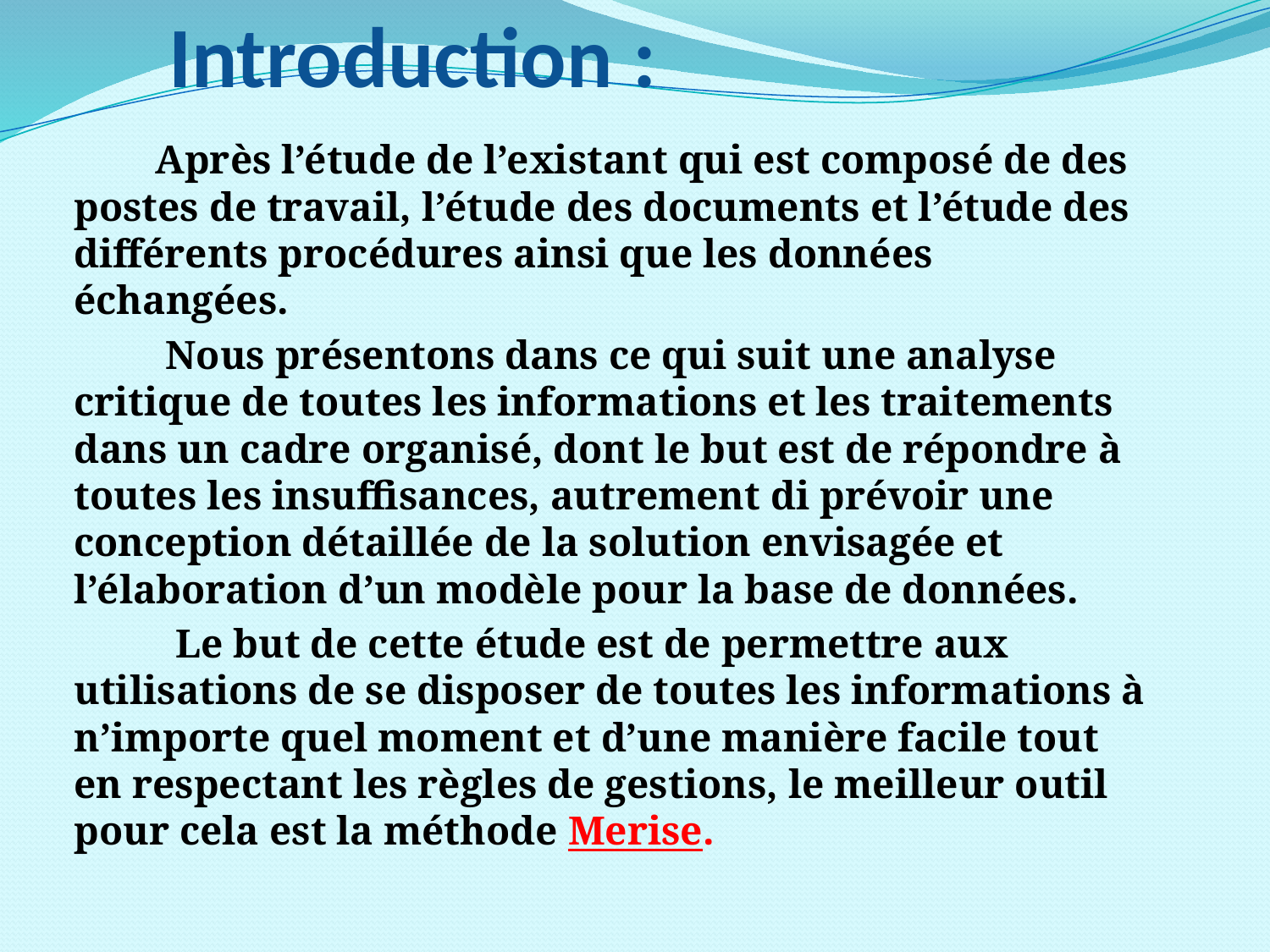

# Introduction :
        Après l’étude de l’existant qui est composé de des postes de travail, l’étude des documents et l’étude des différents procédures ainsi que les données échangées.
         Nous présentons dans ce qui suit une analyse critique de toutes les informations et les traitements dans un cadre organisé, dont le but est de répondre à toutes les insuffisances, autrement di prévoir une conception détaillée de la solution envisagée et l’élaboration d’un modèle pour la base de données.
          Le but de cette étude est de permettre aux utilisations de se disposer de toutes les informations à n’importe quel moment et d’une manière facile tout en respectant les règles de gestions, le meilleur outil pour cela est la méthode Merise.